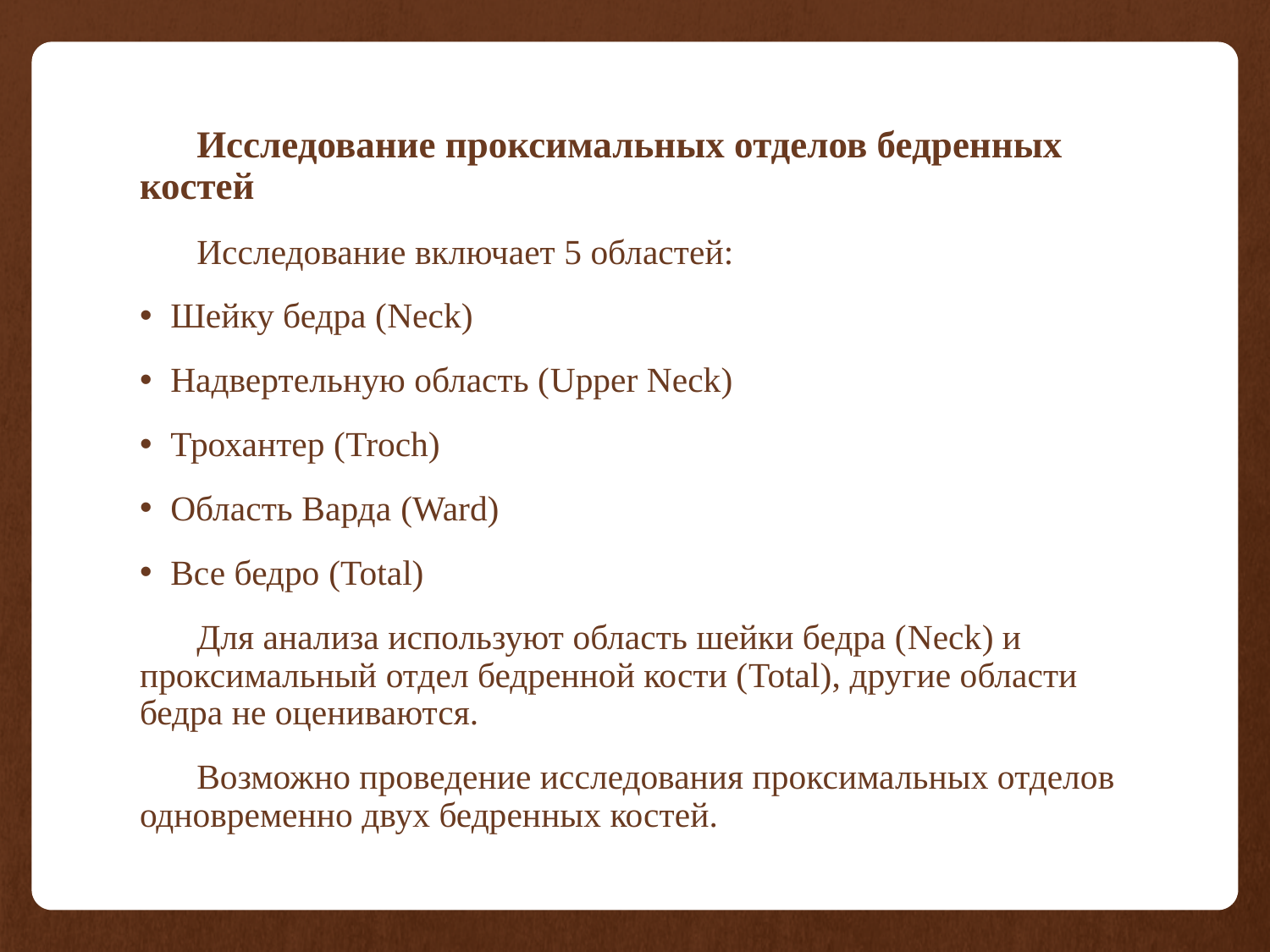

Исследование проксимальных отделов бедренных костей
Исследование включает 5 областей:
Шейку бедра (Neck)
Надвертельную область (Upper Neck)
Трохантер (Troch)
Область Варда (Ward)
Все бедро (Total)
Для анализа используют область шейки бедра (Neck) и проксимальный отдел бедренной кости (Total), другие области бедра не оцениваются.
Возможно проведение исследования проксимальных отделов одновременно двух бедренных костей.